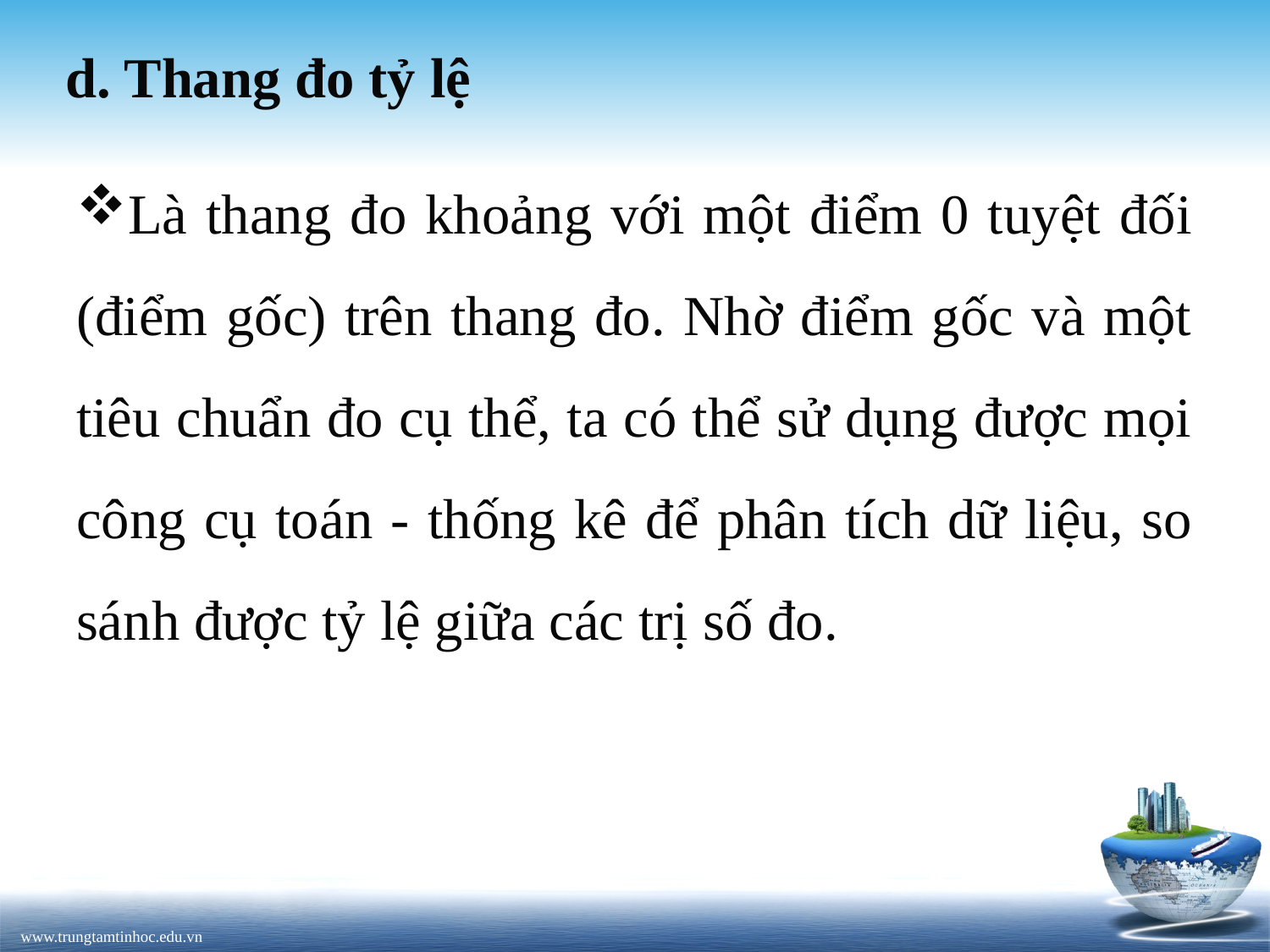

# d. Thang đo tỷ lệ
Là thang đo khoảng với một điểm 0 tuyệt đối (điểm gốc) trên thang đo. Nhờ điểm gốc và một tiêu chuẩn đo cụ thể, ta có thể sử dụng được mọi công cụ toán - thống kê để phân tích dữ liệu, so sánh được tỷ lệ giữa các trị số đo.